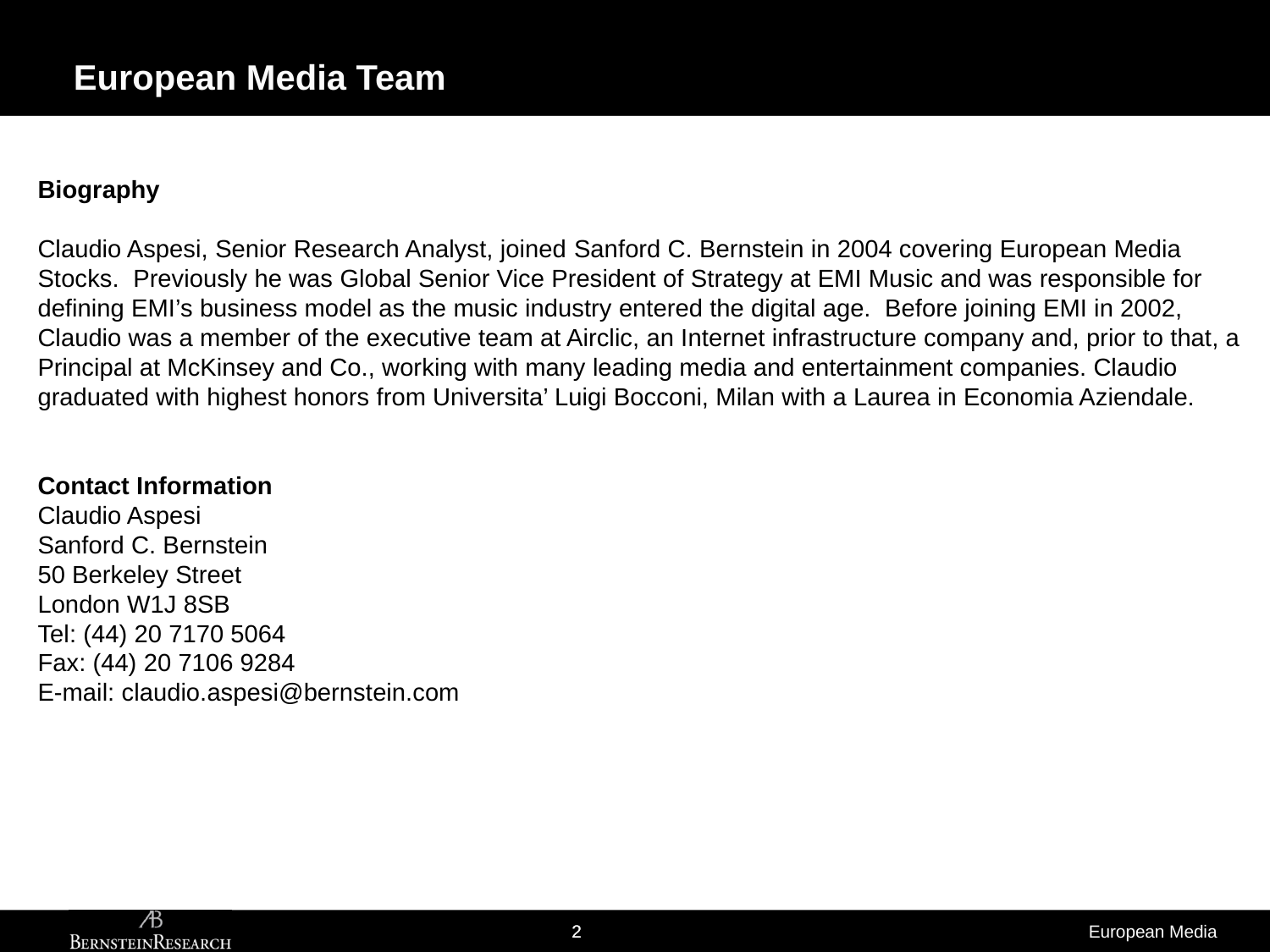

European Media Team
Biography
Claudio Aspesi, Senior Research Analyst, joined Sanford C. Bernstein in 2004 covering European Media Stocks.  Previously he was Global Senior Vice President of Strategy at EMI Music and was responsible for defining EMI’s business model as the music industry entered the digital age.  Before joining EMI in 2002, Claudio was a member of the executive team at Airclic, an Internet infrastructure company and, prior to that, a Principal at McKinsey and Co., working with many leading media and entertainment companies. Claudio graduated with highest honors from Universita’ Luigi Bocconi, Milan with a Laurea in Economia Aziendale.

Contact Information
Claudio Aspesi
Sanford C. Bernstein
50 Berkeley Street
London W1J 8SB
Tel: (44) 20 7170 5064
Fax: (44) 20 7106 9284
E-mail: claudio.aspesi@bernstein.com